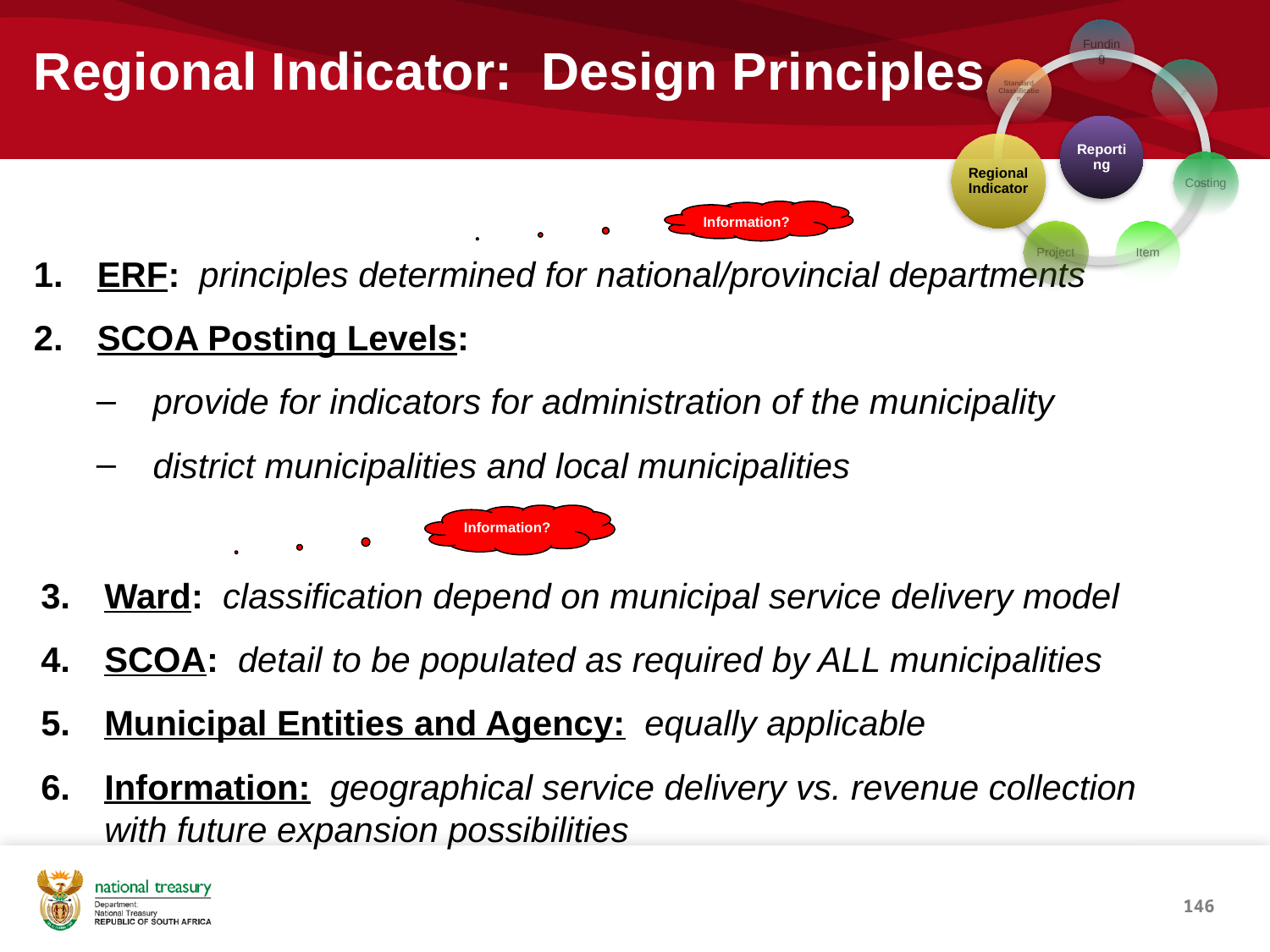

# Regional Indicator:  Design Principles
Reporting
Funding
Function
Costing
Item
Project
Regional Indicator
Standard Classification
Information?
ERF:  principles determined for national/provincial departments
SCOA Posting Levels:
provide for indicators for administration of the municipality
district municipalities and local municipalities

Ward:  classification depend on municipal service delivery model
SCOA:  detail to be populated as required by ALL municipalities
Municipal Entities and Agency:  equally applicable
Information:  geographical service delivery vs. revenue collection with future expansion possibilities

Information?
146